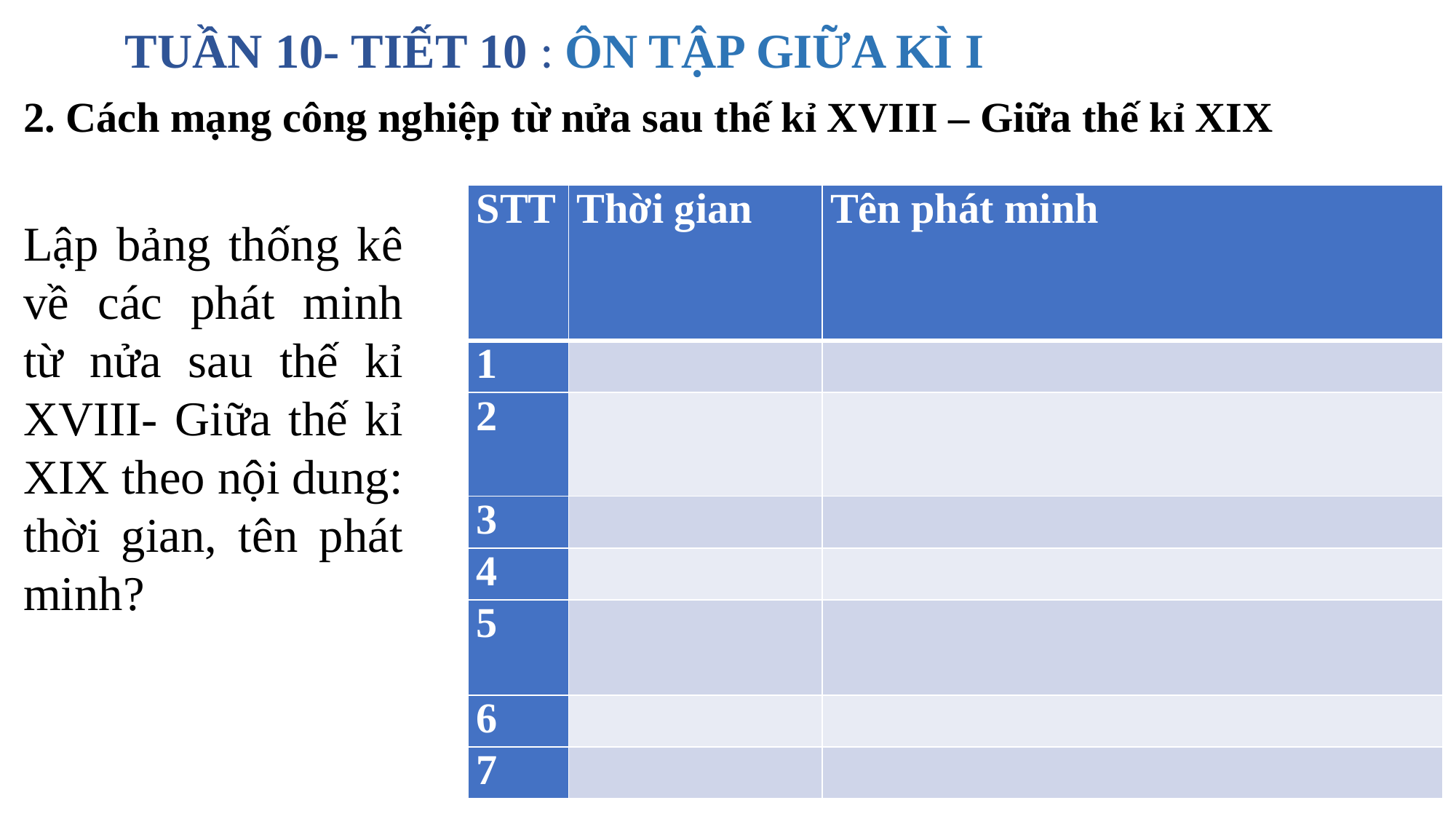

# TUẦN 10- TIẾT 10 : ÔN TẬP GIỮA KÌ I
2. Cách mạng công nghiệp từ nửa sau thế kỉ XVIII – Giữa thế kỉ XIX

| STT | Thời gian | Tên phát minh |
| --- | --- | --- |
| 1 |  |  |
| 2 |  |  |
| 3 |  |  |
| 4 |  |  |
| 5 |  |  |
| 6 |  |  |
| 7 |  |  |
Lập bảng thống kê về các phát minh từ nửa sau thế kỉ XVIII- Giữa thế kỉ XIX theo nội dung: thời gian, tên phát minh?